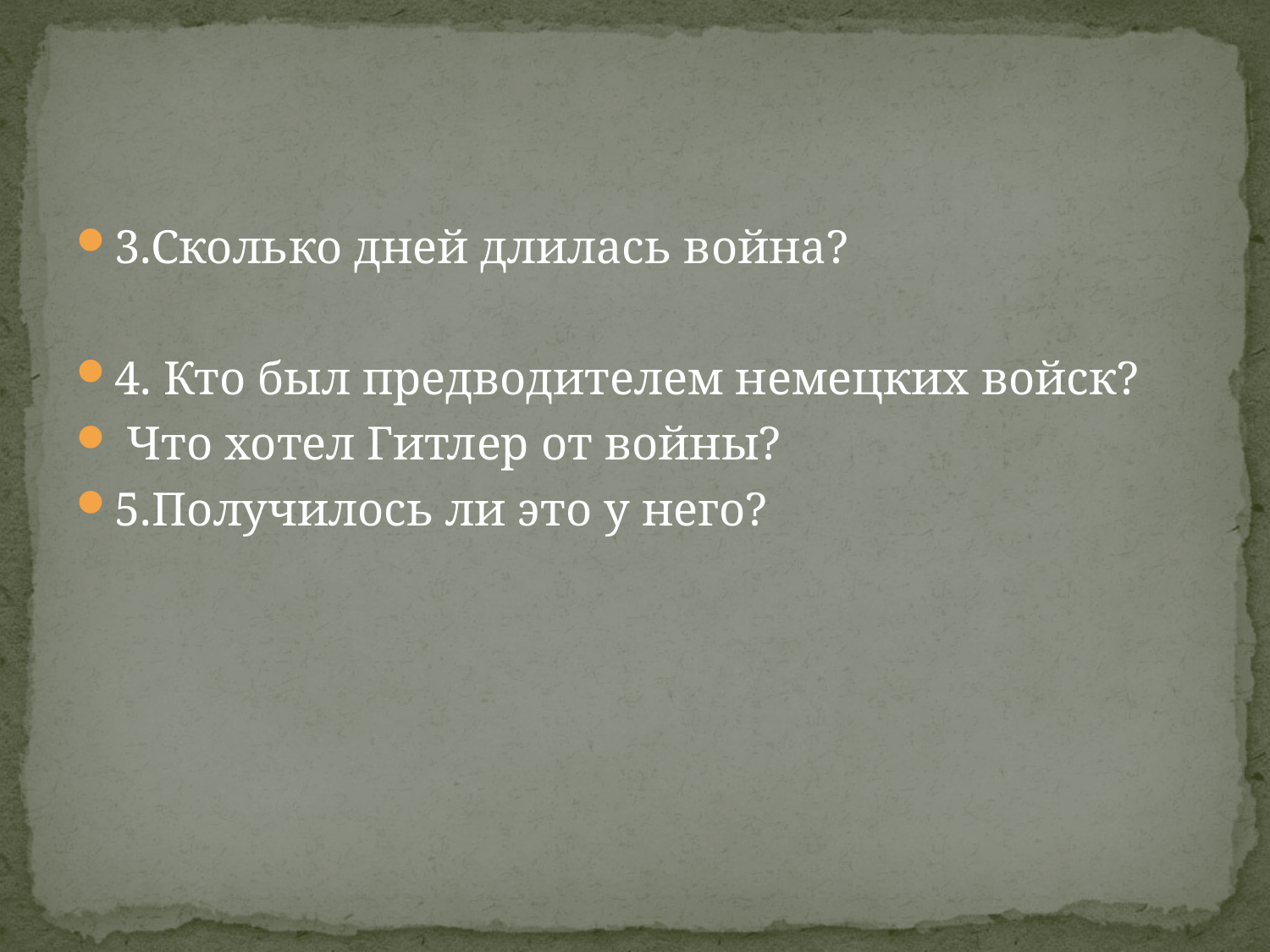

#
3.Сколько дней длилась война?

4. Кто был предводителем немецких войск?
 Что хотел Гитлер от войны?
5.Получилось ли это у него?